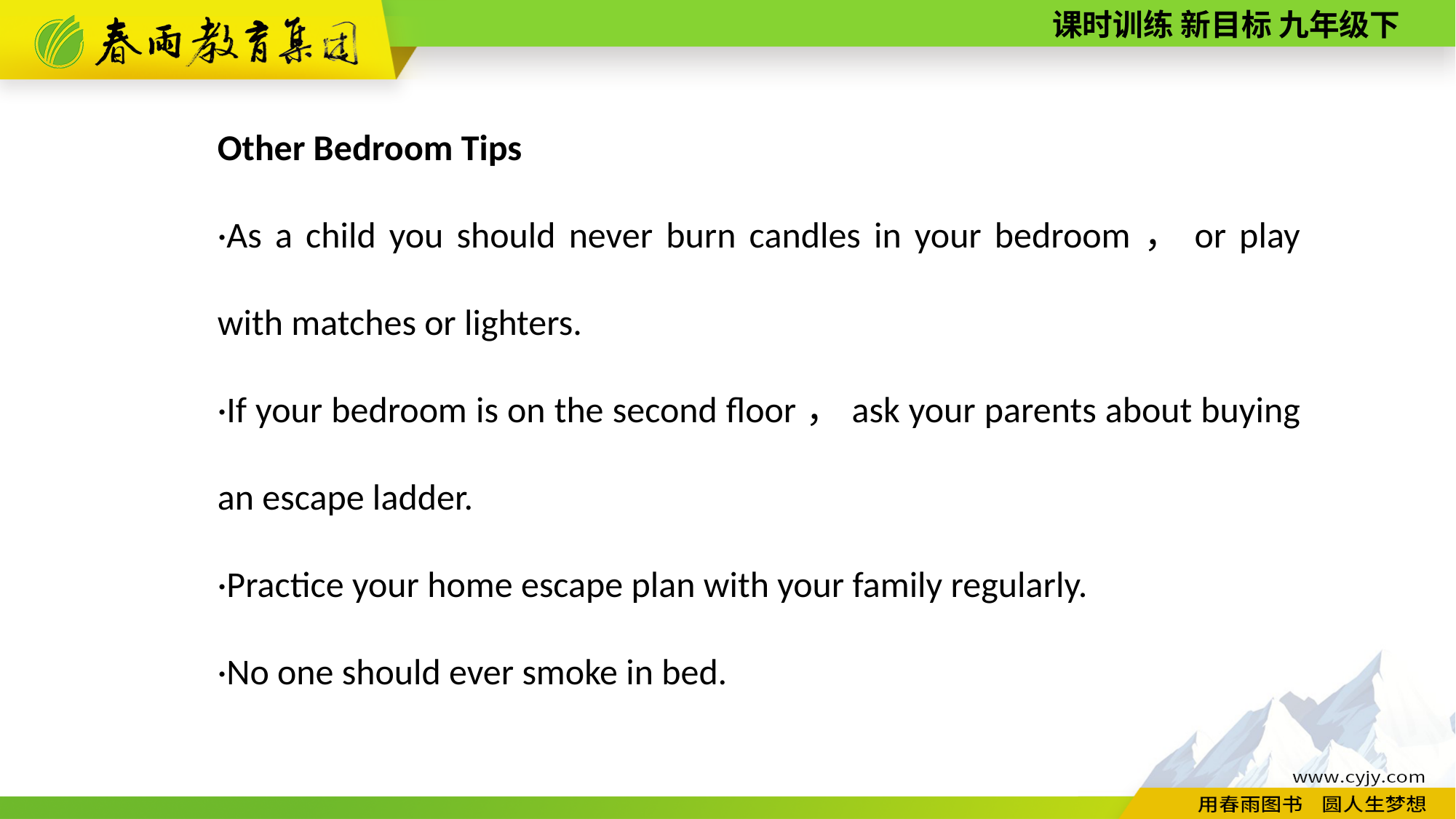

Other Bedroom Tips
·As a child you should never burn candles in your bedroom，or play with matches or lighters.
·If your bedroom is on the second floor，ask your parents about buying an escape ladder.
·Practice your home escape plan with your family regularly.
·No one should ever smoke in bed.